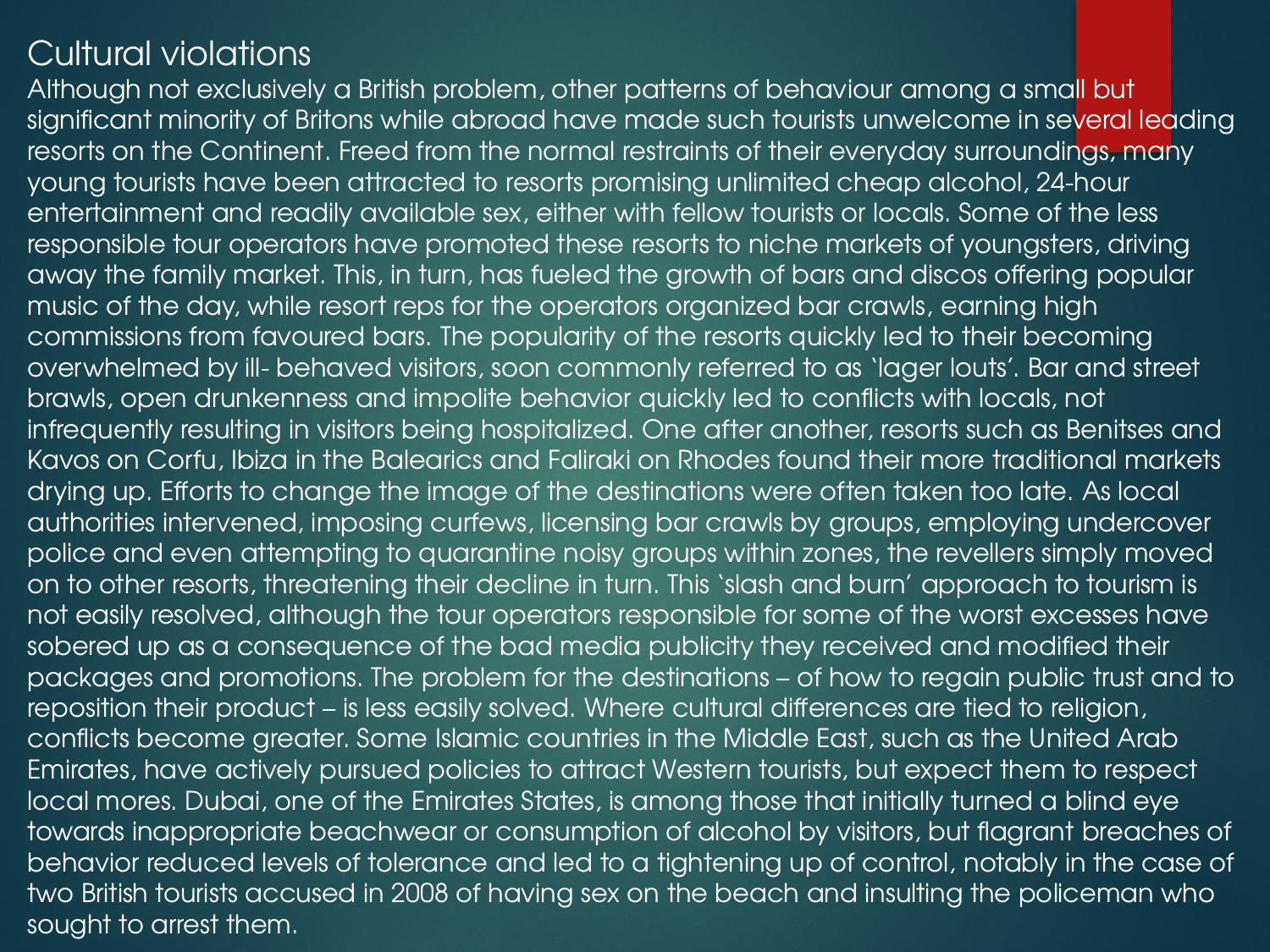

Cultural violations
Although not exclusively a British problem, other patterns of behaviour among a small but significant minority of Britons while abroad have made such tourists unwelcome in several leading resorts on the Continent. Freed from the normal restraints of their everyday surroundings, many young tourists have been attracted to resorts promising unlimited cheap alcohol, 24-hour entertainment and readily available sex, either with fellow tourists or locals. Some of the less responsible tour operators have promoted these resorts to niche markets of youngsters, driving away the family market. This, in turn, has fueled the growth of bars and discos offering popular music of the day, while resort reps for the operators organized bar crawls, earning high commissions from favoured bars. The popularity of the resorts quickly led to their becoming overwhelmed by ill- behaved visitors, soon commonly referred to as ‘lager louts’. Bar and street brawls, open drunkenness and impolite behavior quickly led to conflicts with locals, not infrequently resulting in visitors being hospitalized. One after another, resorts such as Benitses and Kavos on Corfu, Ibiza in the Balearics and Faliraki on Rhodes found their more traditional markets drying up. Efforts to change the image of the destinations were often taken too late. As local authorities intervened, imposing curfews, licensing bar crawls by groups, employing undercover police and even attempting to quarantine noisy groups within zones, the revellers simply moved on to other resorts, threatening their decline in turn. This ‘slash and burn’ approach to tourism is not easily resolved, although the tour operators responsible for some of the worst excesses have sobered up as a consequence of the bad media publicity they received and modified their packages and promotions. The problem for the destinations – of how to regain public trust and to reposition their product – is less easily solved. Where cultural differences are tied to religion, conflicts become greater. Some Islamic countries in the Middle East, such as the United Arab Emirates, have actively pursued policies to attract Western tourists, but expect them to respect local mores. Dubai, one of the Emirates States, is among those that initially turned a blind eye towards inappropriate beachwear or consumption of alcohol by visitors, but flagrant breaches of behavior reduced levels of tolerance and led to a tightening up of control, notably in the case of two British tourists accused in 2008 of having sex on the beach and insulting the policeman who sought to arrest them.